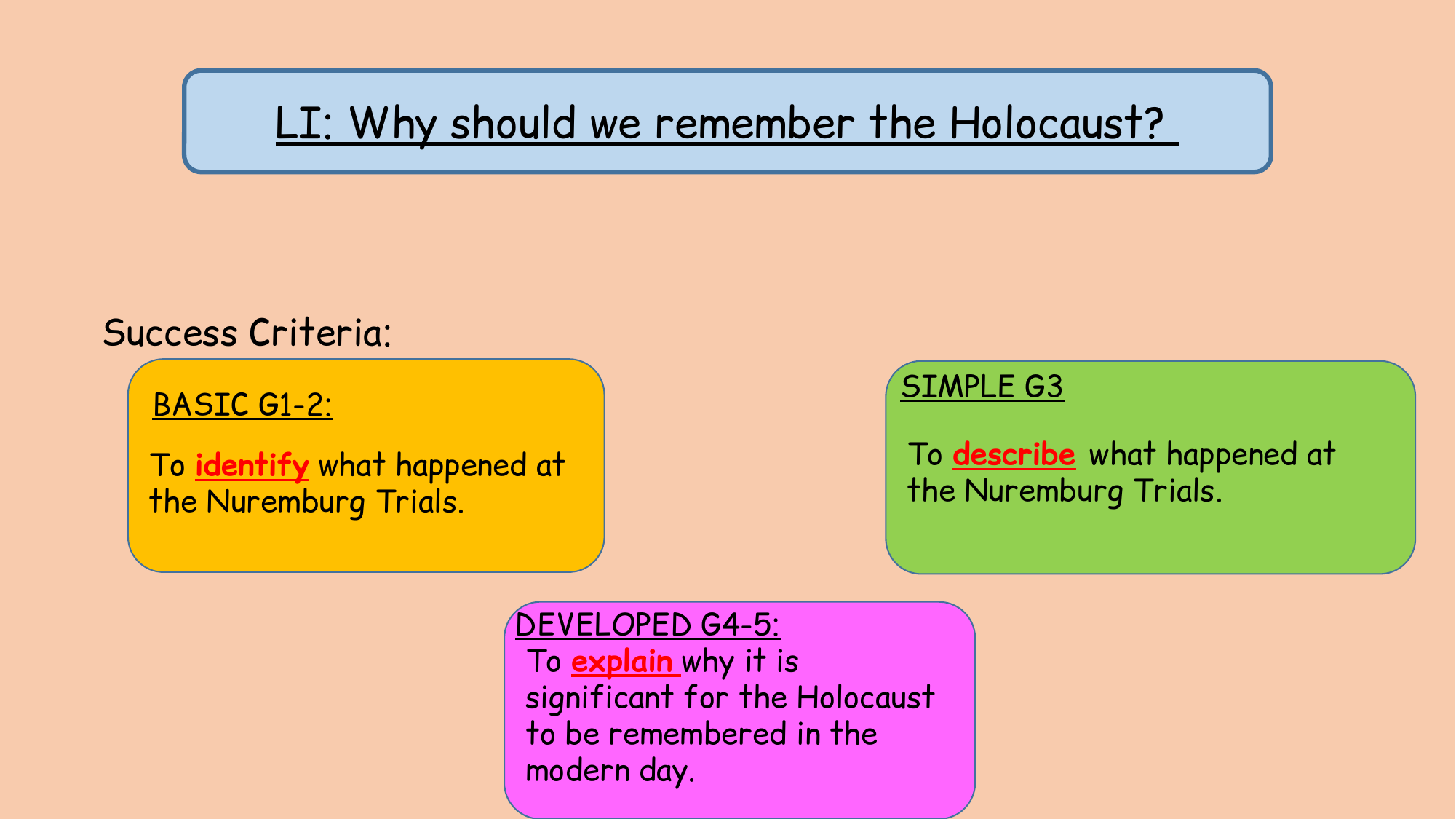

LI: Why should we remember the Holocaust?
Success Criteria:

To identify what happened at the Nuremburg Trials.

To describe what happened at the Nuremburg Trials.

SIMPLE G3
BASIC G1-2:
DEVELOPED G4-5:

To explain why it is significant for the Holocaust  to be remembered in the modern day.